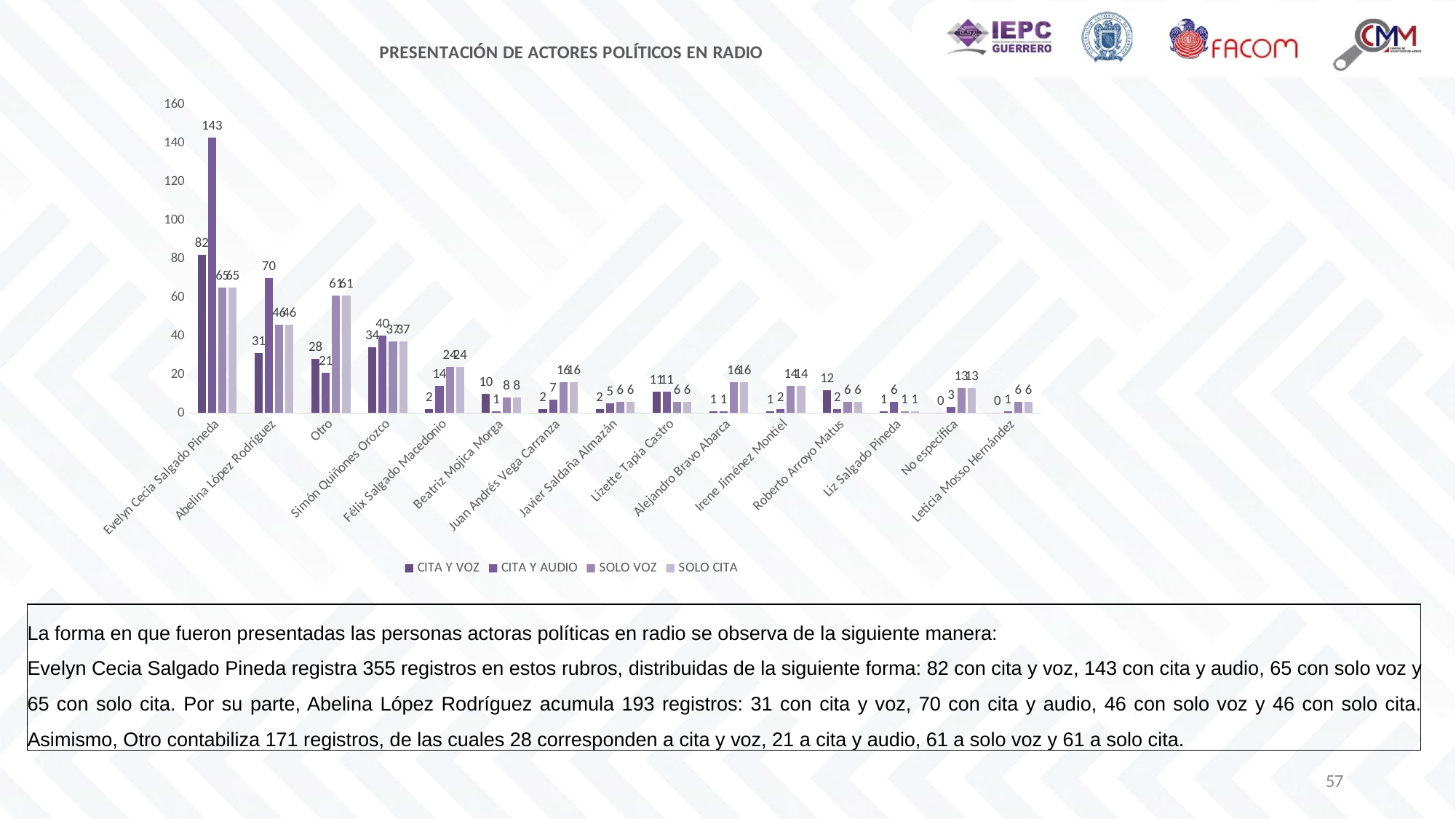

### Chart: PRESENTACIÓN DE ACTORES POLÍTICOS EN RADIO

| Category | CITA Y VOZ | CITA Y AUDIO | SOLO VOZ | SOLO CITA |
|---|---|---|---|---|
| Evelyn Cecia Salgado Pineda | 82.0 | 143.0 | 65.0 | 65.0 |
| Abelina López Rodríguez | 31.0 | 70.0 | 46.0 | 46.0 |
| Otro | 28.0 | 21.0 | 61.0 | 61.0 |
| Simón Quiñones Orozco | 34.0 | 40.0 | 37.0 | 37.0 |
| Félix Salgado Macedonio | 2.0 | 14.0 | 24.0 | 24.0 |
| Beatriz Mojica Morga | 10.0 | 1.0 | 8.0 | 8.0 |
| Juan Andrés Vega Carranza | 2.0 | 7.0 | 16.0 | 16.0 |
| Javier Saldaña Almazán | 2.0 | 5.0 | 6.0 | 6.0 |
| Lizette Tapia Castro | 11.0 | 11.0 | 6.0 | 6.0 |
| Alejandro Bravo Abarca | 1.0 | 1.0 | 16.0 | 16.0 |
| Irene Jiménez Montiel | 1.0 | 2.0 | 14.0 | 14.0 |
| Roberto Arroyo Matus | 12.0 | 2.0 | 6.0 | 6.0 |
| Liz Salgado Pineda | 1.0 | 6.0 | 1.0 | 1.0 |
| No específica | 0.0 | 3.0 | 13.0 | 13.0 |
| Leticia Mosso Hernández | 0.0 | 1.0 | 6.0 | 6.0 |
La forma en que fueron presentadas las personas actoras políticas en radio se observa de la siguiente manera:
Evelyn Cecia Salgado Pineda registra 355 registros en estos rubros, distribuidas de la siguiente forma: 82 con cita y voz, 143 con cita y audio, 65 con solo voz y 65 con solo cita. Por su parte, Abelina López Rodríguez acumula 193 registros: 31 con cita y voz, 70 con cita y audio, 46 con solo voz y 46 con solo cita. Asimismo, Otro contabiliza 171 registros, de las cuales 28 corresponden a cita y voz, 21 a cita y audio, 61 a solo voz y 61 a solo cita.
57